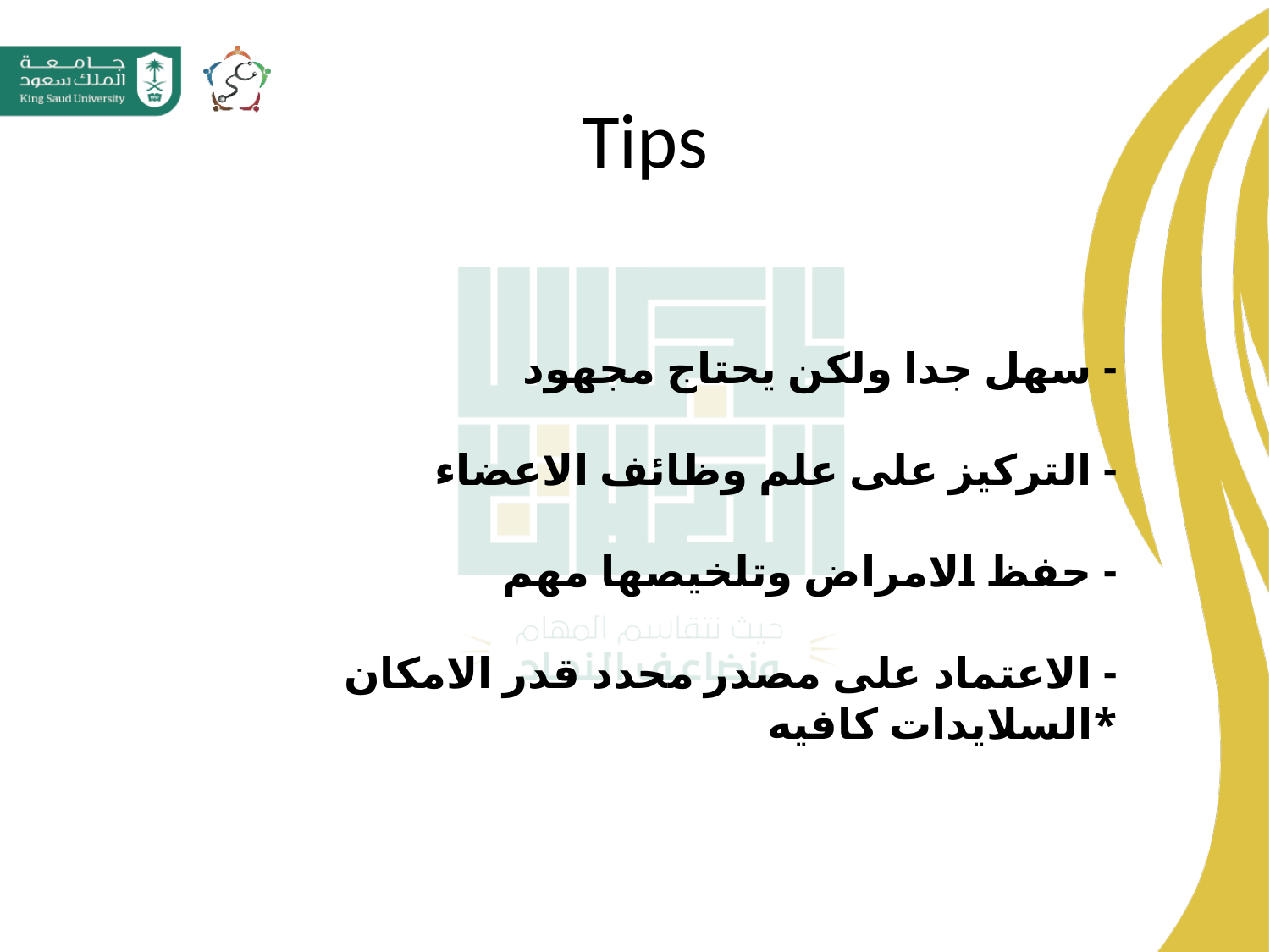

# Tips
- سهل جدا ولكن يحتاج مجهود

- التركيز على علم وظائف الاعضاء

- حفظ الامراض وتلخيصها مهم

- الاعتماد على مصدر محدد قدر الامكان *السلايدات كافيه